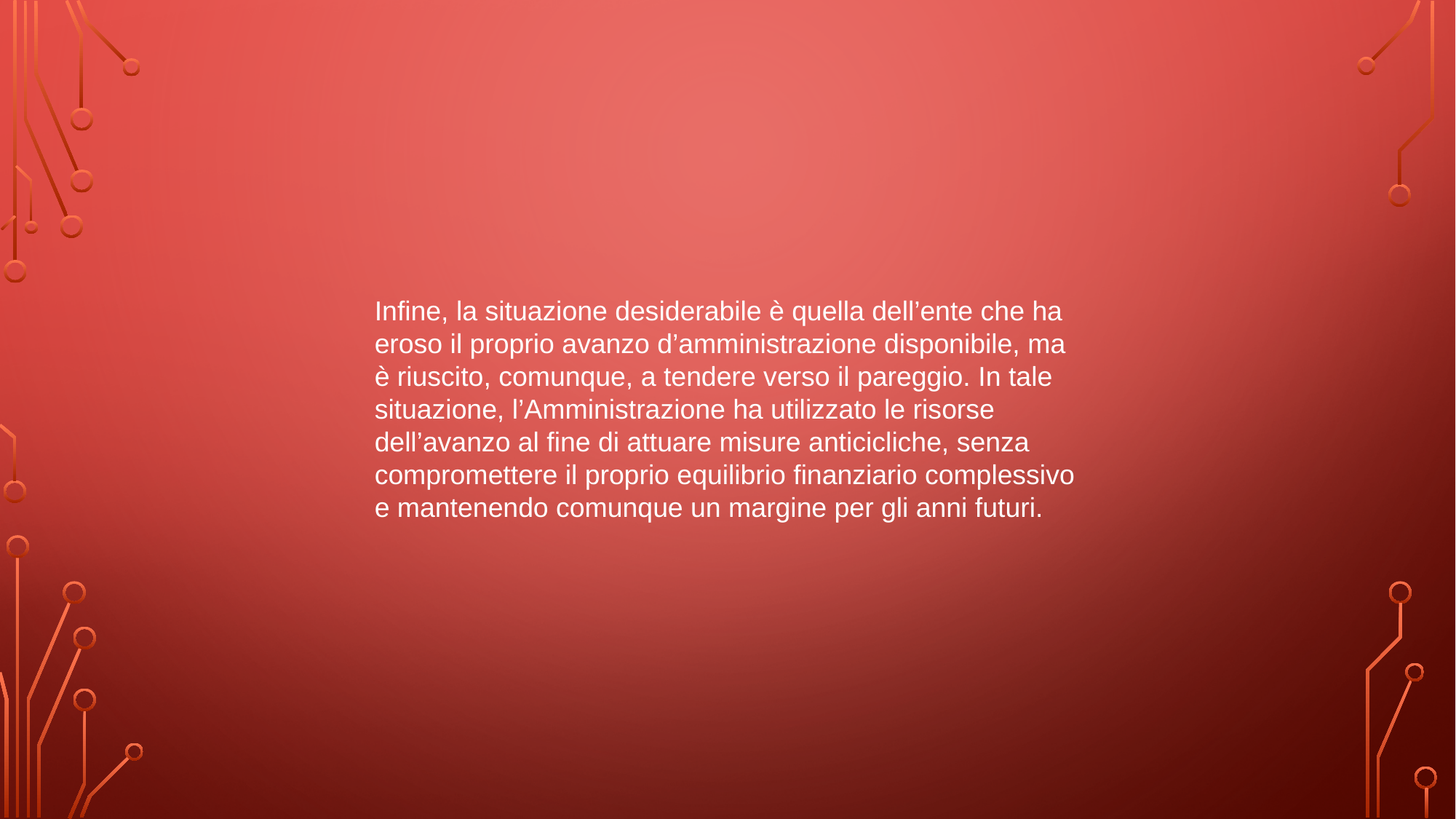

Infine, la situazione desiderabile è quella dell’ente che ha eroso il proprio avanzo d’amministrazione disponibile, ma è riuscito, comunque, a tendere verso il pareggio. In tale situazione, l’Amministrazione ha utilizzato le risorse dell’avanzo al fine di attuare misure anticicliche, senza compromettere il proprio equilibrio finanziario complessivo e mantenendo comunque un margine per gli anni futuri.